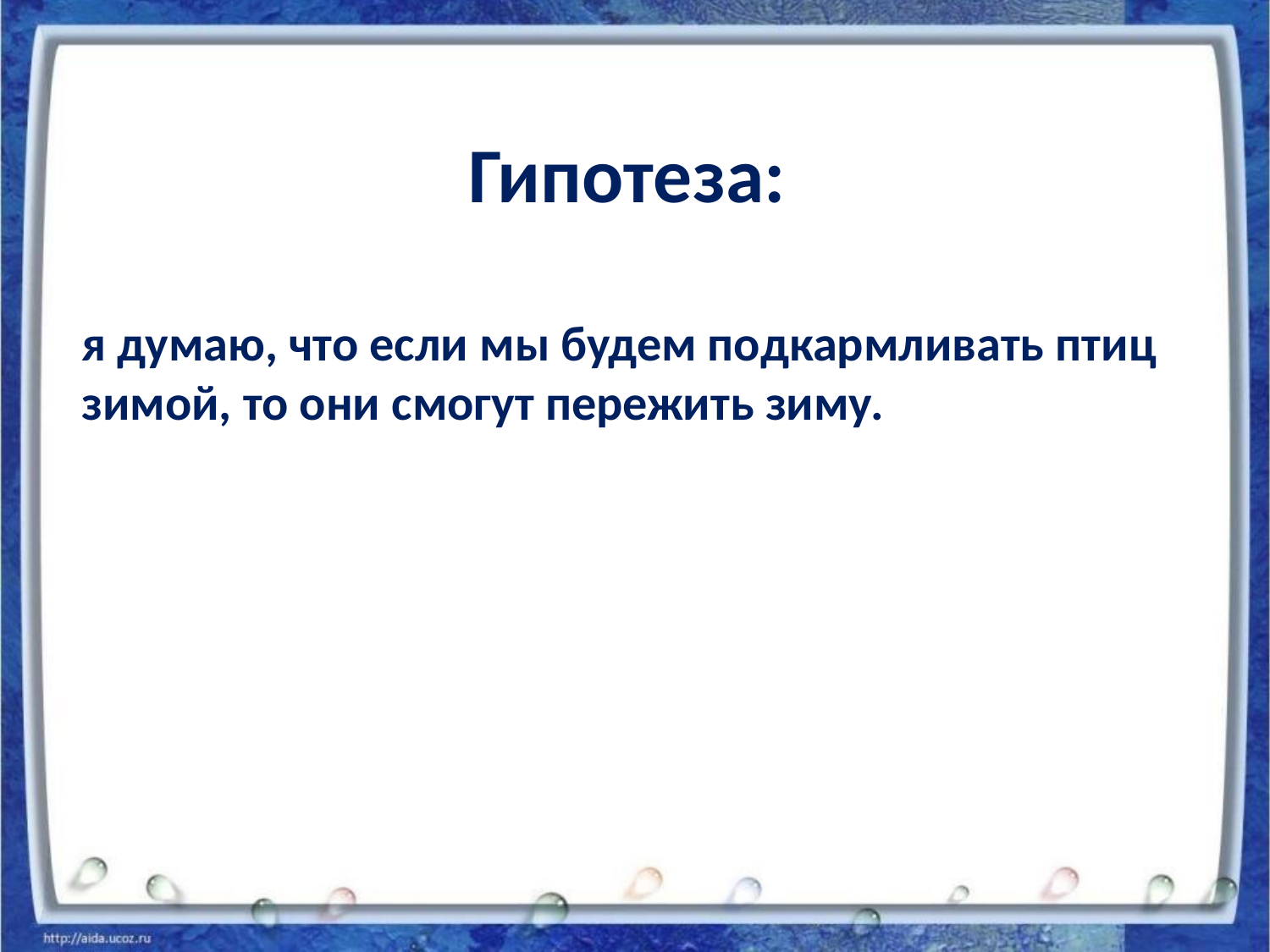

Гипотеза:

я думаю, что если мы будем подкармливать птиц зимой, то они смогут пережить зиму.